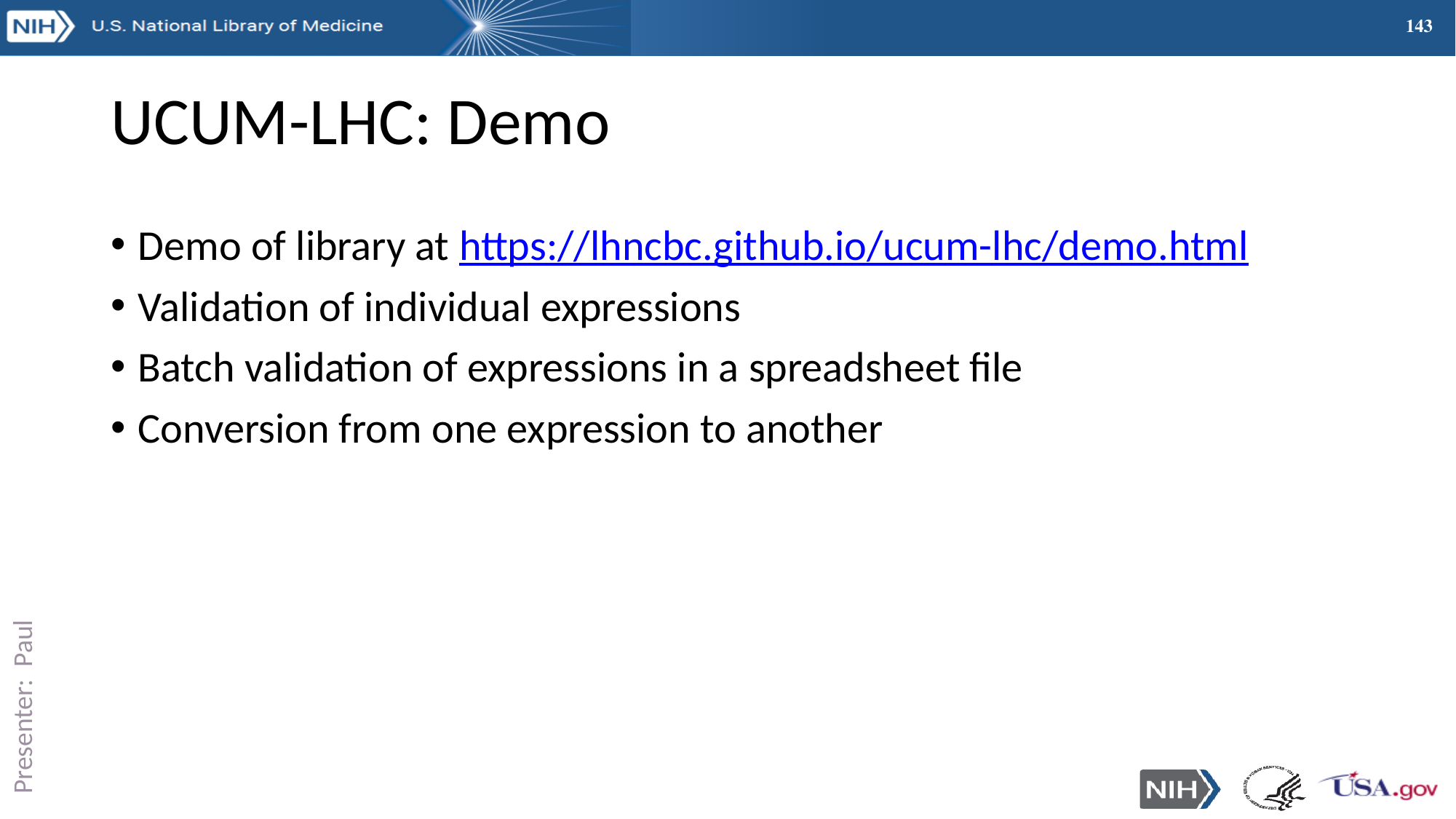

# UCUM-LHC: Demo
Demo of library at https://lhncbc.github.io/ucum-lhc/demo.html
Validation of individual expressions
Batch validation of expressions in a spreadsheet file
Conversion from one expression to another
Presenter:  Paul